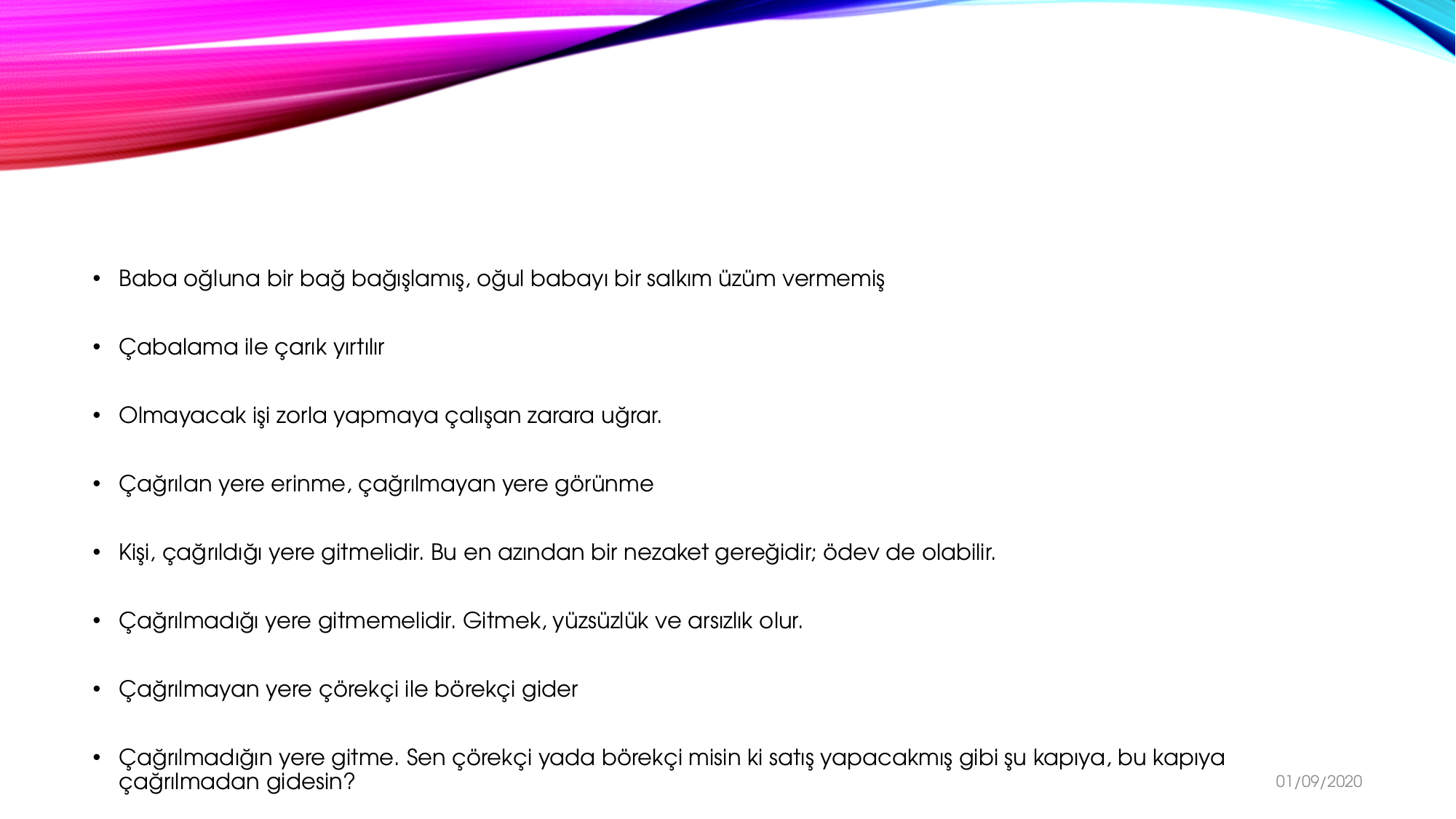

#
Baba oğluna bir bağ bağışlamış, oğul babayı bir salkım üzüm vermemiş

Çabalama ile çarık yırtılır

Olmayacak işi zorla yapmaya çalışan zarara uğrar.

Çağrılan yere erinme, çağrılmayan yere görünme

Kişi, çağrıldığı yere gitmelidir. Bu en azından bir nezaket gereğidir; ödev de olabilir.

Çağrılmadığı yere gitmemelidir. Gitmek, yüzsüzlük ve arsızlık olur.

Çağrılmayan yere çörekçi ile börekçi gider

Çağrılmadığın yere gitme. Sen çörekçi yada börekçi misin ki satış yapacakmış gibi şu kapıya, bu kapıya çağrılmadan gidesin?
01/09/2020